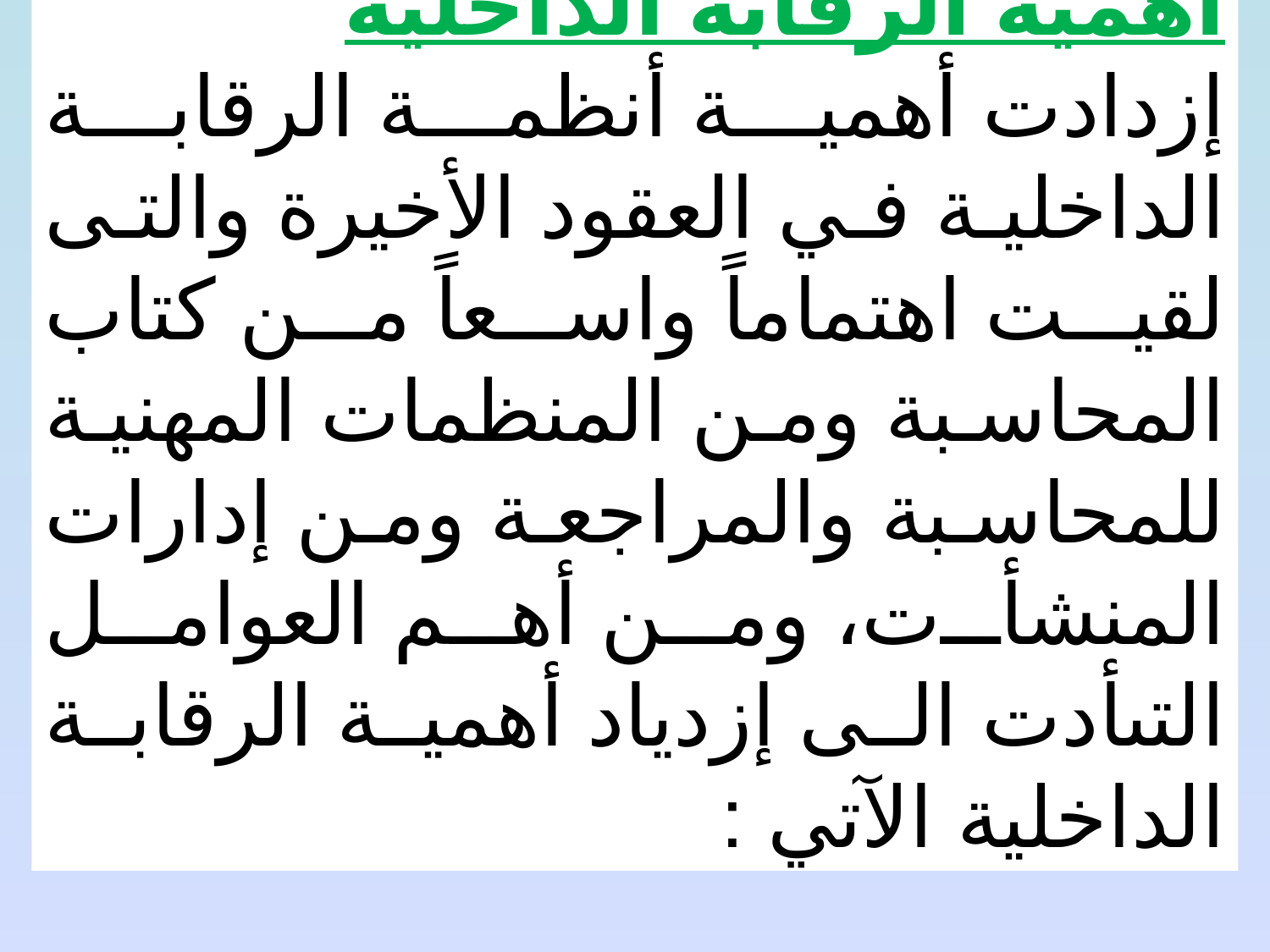

أهمية الرقابة الداخلية
إزدادت أهمية أنظمة الرقابة الداخلية في العقود الأخيرة والتى لقيت اهتماماً واسعاً من كتاب المحاسبة ومن المنظمات المهنية للمحاسبة والمراجعة ومن إدارات المنشأت، ومن أهم العوامل التىأدت الى إزدياد أهمية الرقابة الداخلية الآتي :